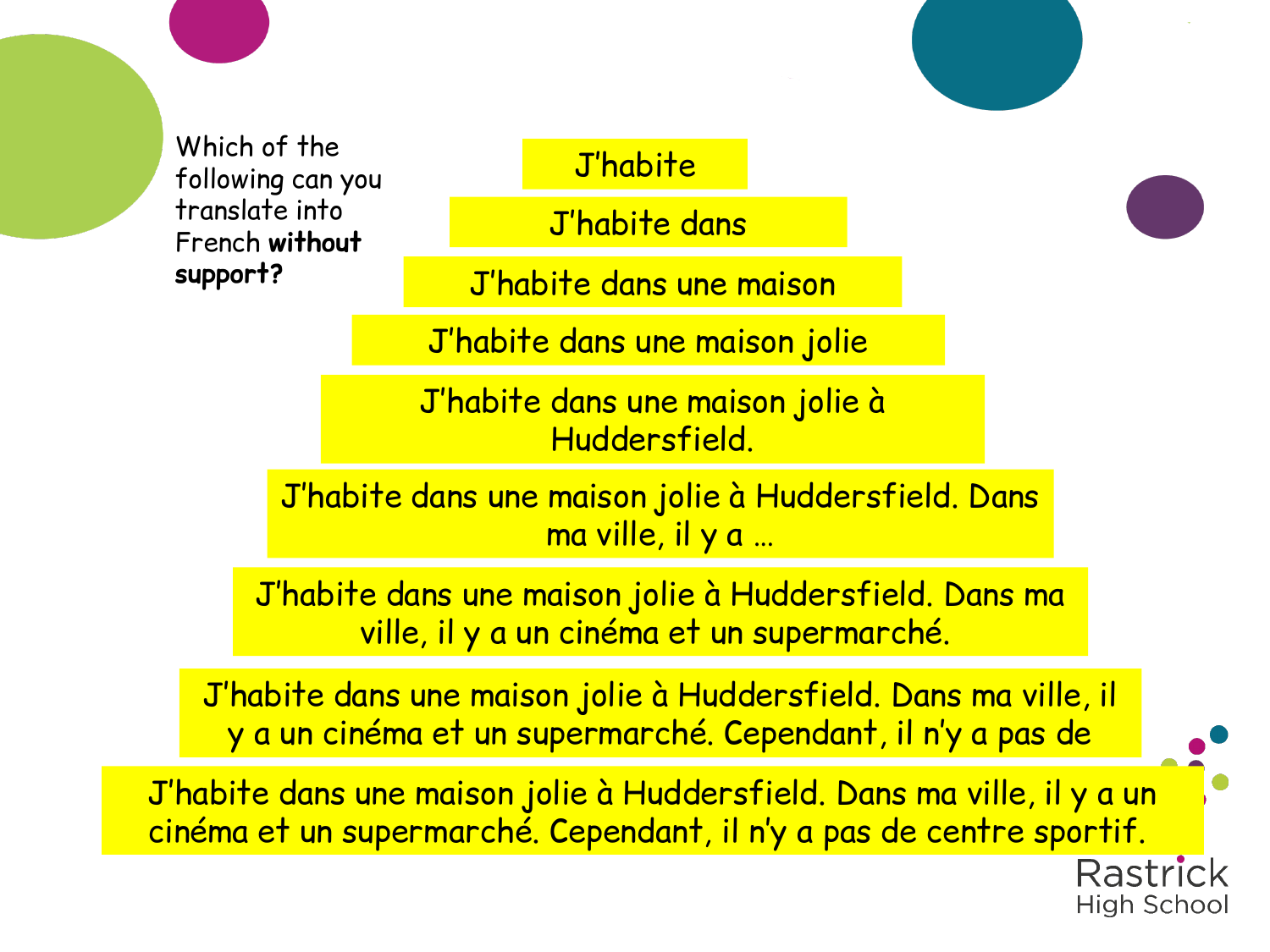

Which of the following can you translate into French without support?
J’habite
J’habite dans
J’habite dans une maison
J’habite dans une maison jolie
J’habite dans une maison jolie à Huddersfield.
J’habite dans une maison jolie à Huddersfield. Dans ma ville, il y a …
J’habite dans une maison jolie à Huddersfield. Dans ma ville, il y a un cinéma et un supermarché.
J’habite dans une maison jolie à Huddersfield. Dans ma ville, il y a un cinéma et un supermarché. Cependant, il n’y a pas de
J’habite dans une maison jolie à Huddersfield. Dans ma ville, il y a un cinéma et un supermarché. Cependant, il n’y a pas de centre sportif.